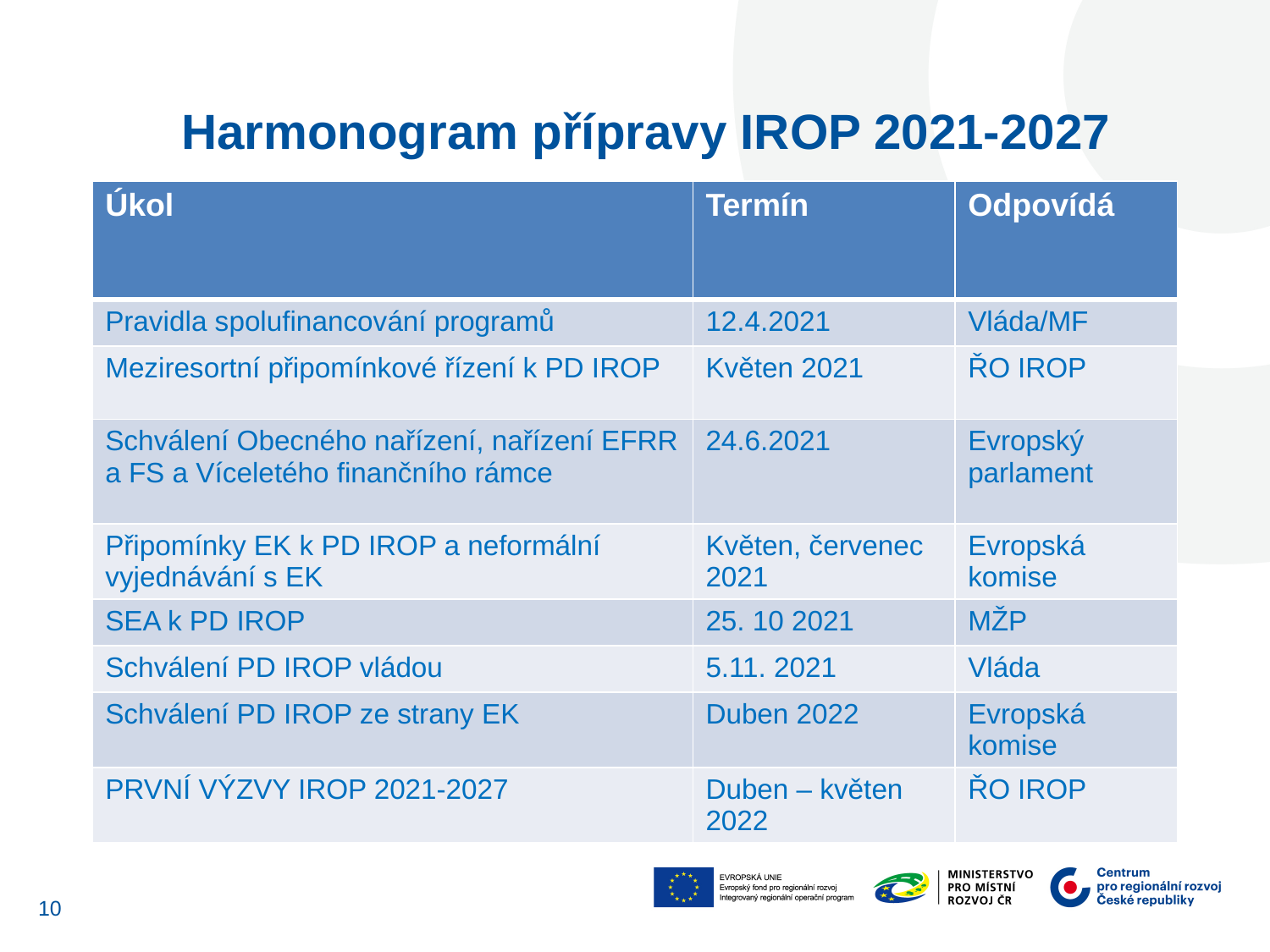

Harmonogram přípravy IROP 2021-2027
| Úkol | Termín | Odpovídá |
| --- | --- | --- |
| Pravidla spolufinancování programů | 12.4.2021 | Vláda/MF |
| Meziresortní připomínkové řízení k PD IROP | Květen 2021 | ŘO IROP |
| Schválení Obecného nařízení, nařízení EFRR a FS a Víceletého finančního rámce | 24.6.2021 | Evropský parlament |
| Připomínky EK k PD IROP a neformální vyjednávání s EK | Květen, červenec 2021 | Evropská komise |
| SEA k PD IROP | 25. 10 2021 | MŽP |
| Schválení PD IROP vládou | 5.11. 2021 | Vláda |
| Schválení PD IROP ze strany EK | Duben 2022 | Evropská komise |
| PRVNÍ VÝZVY IROP 2021-2027 | Duben – květen 2022 | ŘO IROP |

10